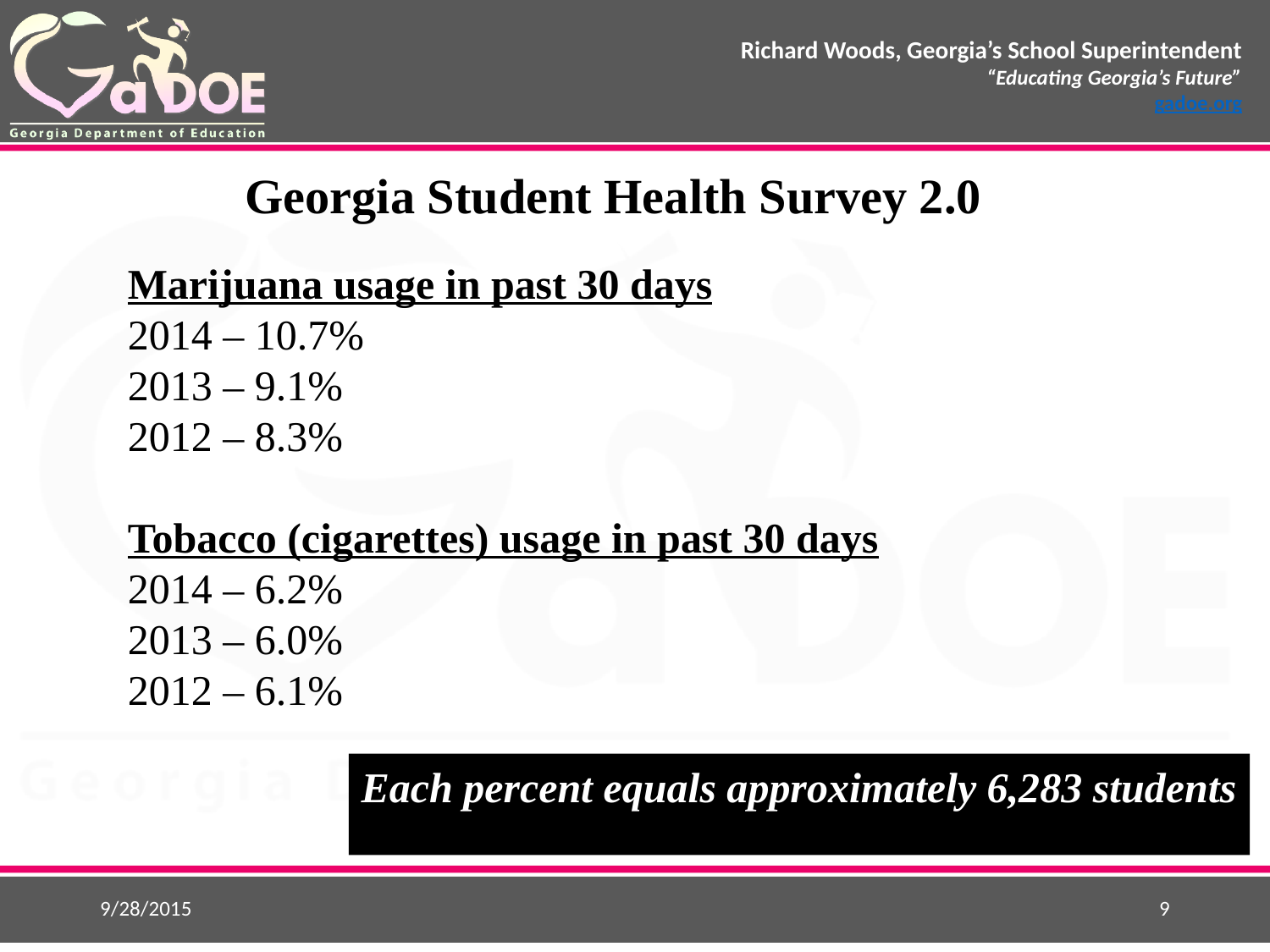

Georgia Student Health Survey 2.0

Marijuana usage in past 30 days
2014 – 10.7%
2013 – 9.1%
2012 – 8.3%

Tobacco (cigarettes) usage in past 30 days
2014 – 6.2%
2013 – 6.0%
2012 – 6.1%

Each percent equals approximately 6,283 students

9/28/2015
9